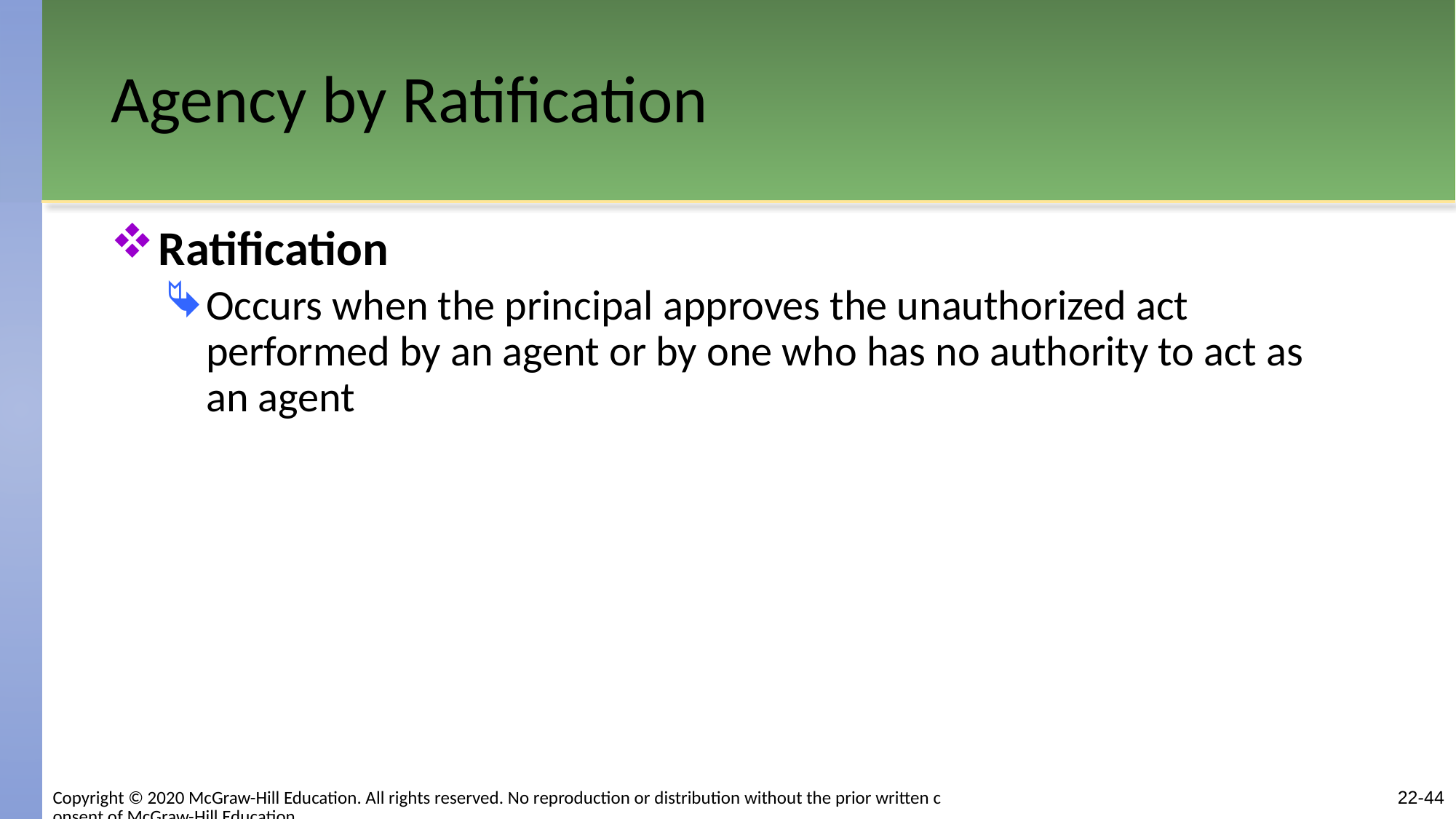

# Agency by Ratification
Ratification
Occurs when the principal approves the unauthorized act performed by an agent or by one who has no authority to act as an agent
22-44
Copyright © 2020 McGraw-Hill Education. All rights reserved. No reproduction or distribution without the prior written consent of McGraw-Hill Education.